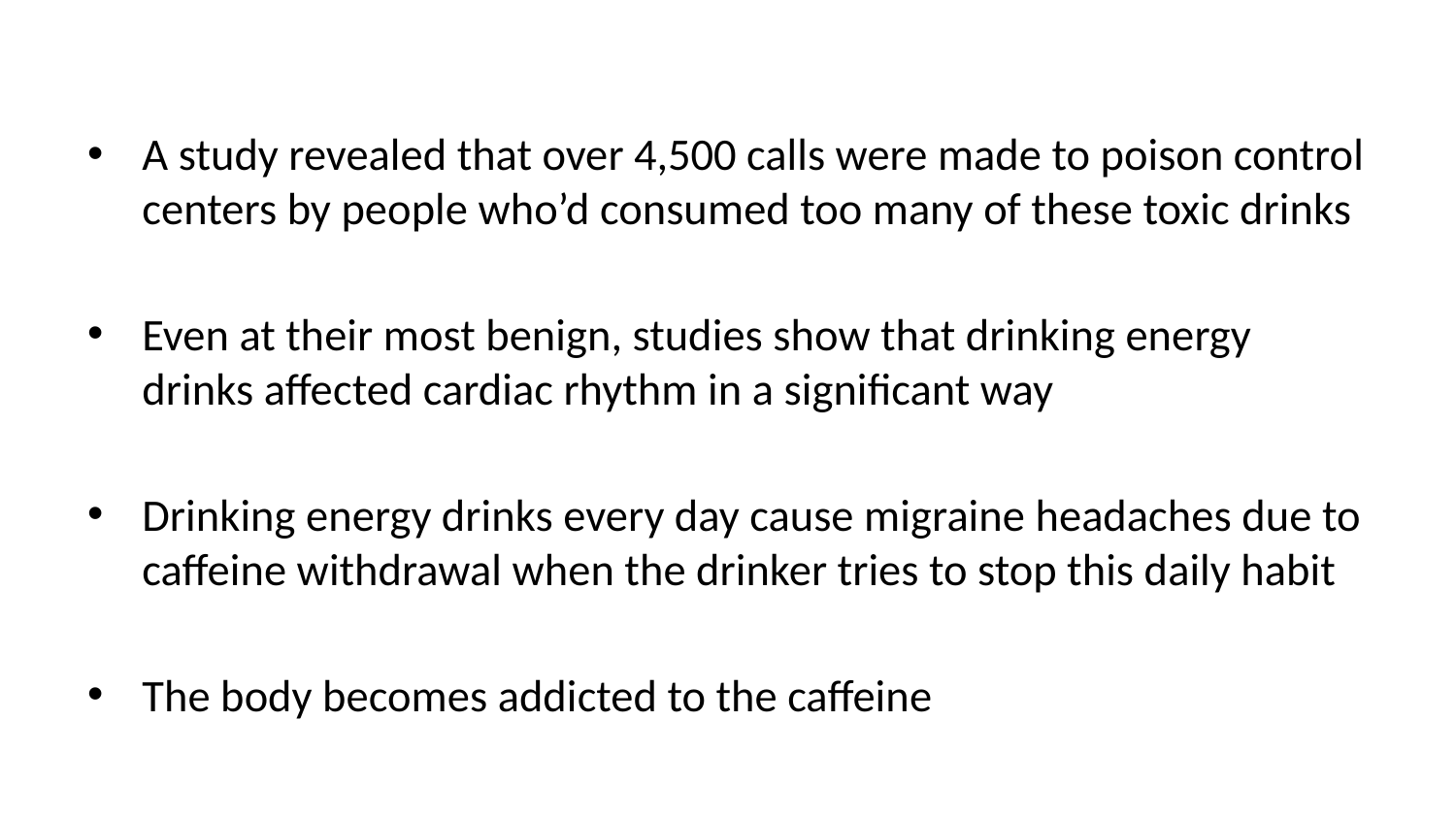

A study revealed that over 4,500 calls were made to poison control centers by people who’d consumed too many of these toxic drinks

Even at their most benign, studies show that drinking energy drinks affected cardiac rhythm in a significant way

Drinking energy drinks every day cause migraine headaches due to caffeine withdrawal when the drinker tries to stop this daily habit

The body becomes addicted to the caffeine